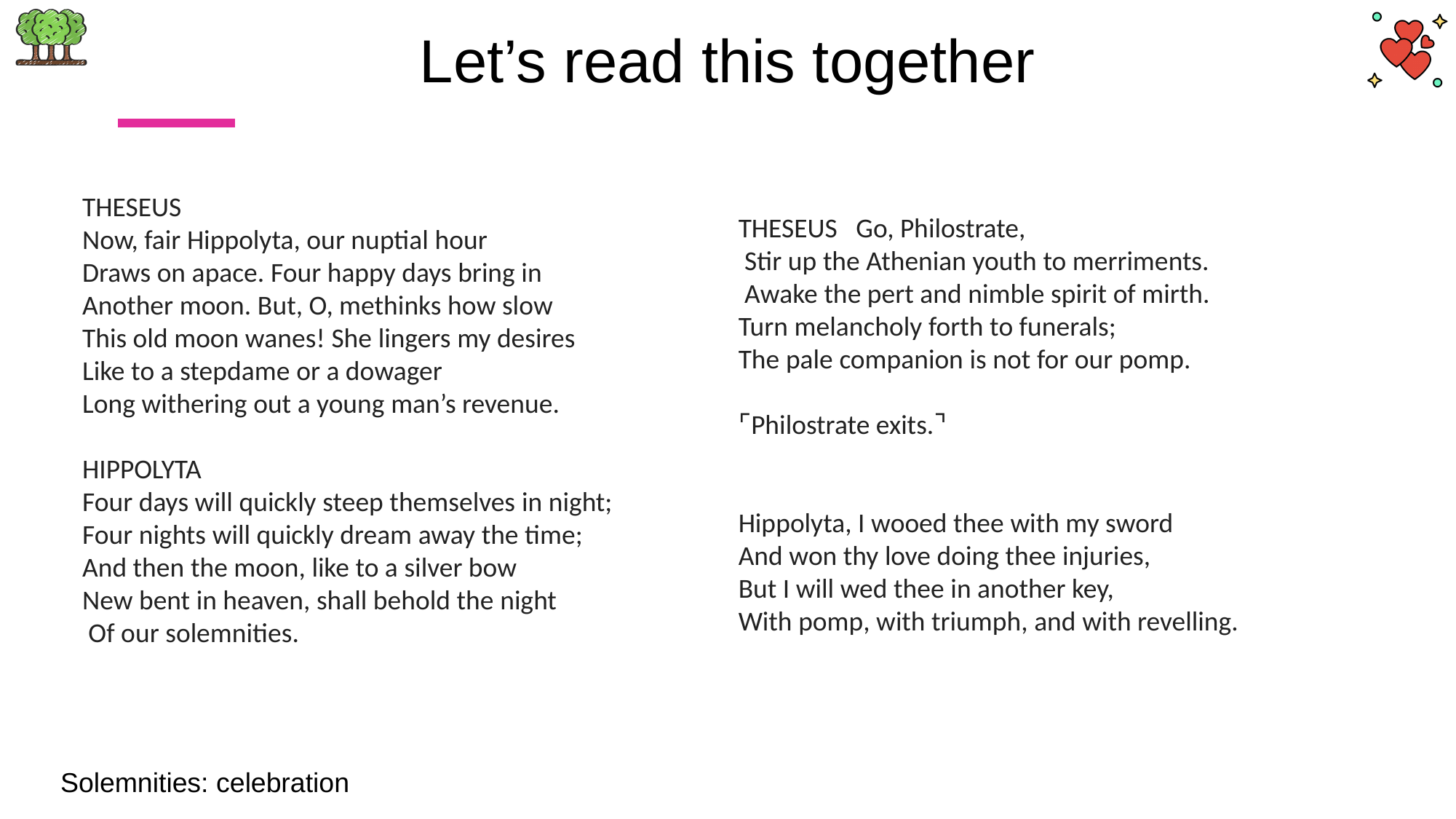

# Let’s read this together
THESEUS   Go, Philostrate,
 Stir up the Athenian youth to merriments.
 Awake the pert and nimble spirit of mirth.
Turn melancholy forth to funerals;
The pale companion is not for our pomp.
⌜Philostrate exits.⌝

Hippolyta, I wooed thee with my sword
And won thy love doing thee injuries,
But I will wed thee in another key,
With pomp, with triumph, and with revelling.
THESEUS 
Now, fair Hippolyta, our nuptial hour
Draws on apace. Four happy days bring in
Another moon. But, O, methinks how slow
This old moon wanes! She lingers my desires
Like to a stepdame or a dowager
Long withering out a young man’s revenue.

HIPPOLYTA 
Four days will quickly steep themselves in night;
Four nights will quickly dream away the time;
And then the moon, like to a silver bow
New bent in heaven, shall behold the night
 Of our solemnities.

Solemnities: celebration